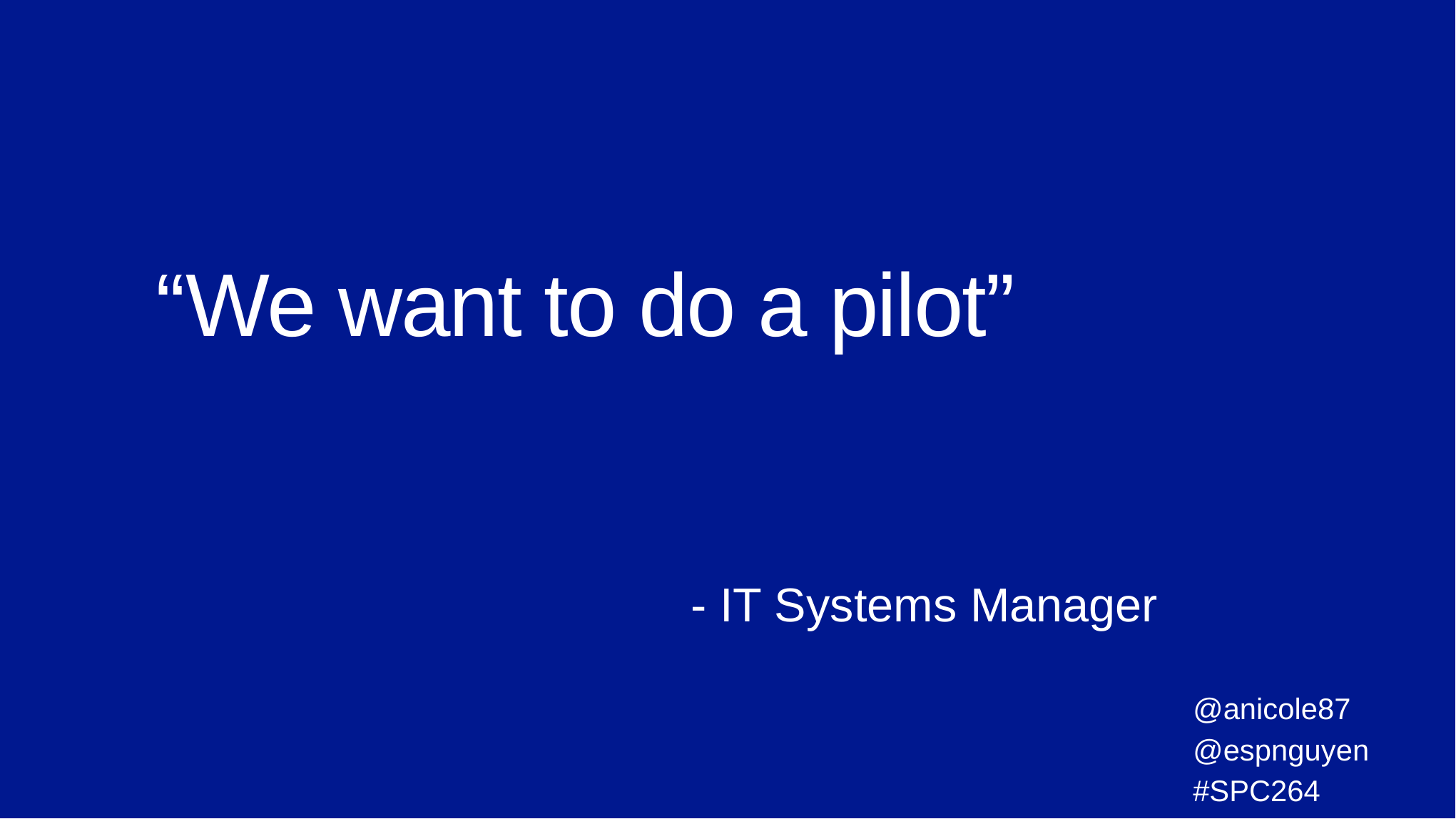

# “We want to do a pilot”
- IT Systems Manager